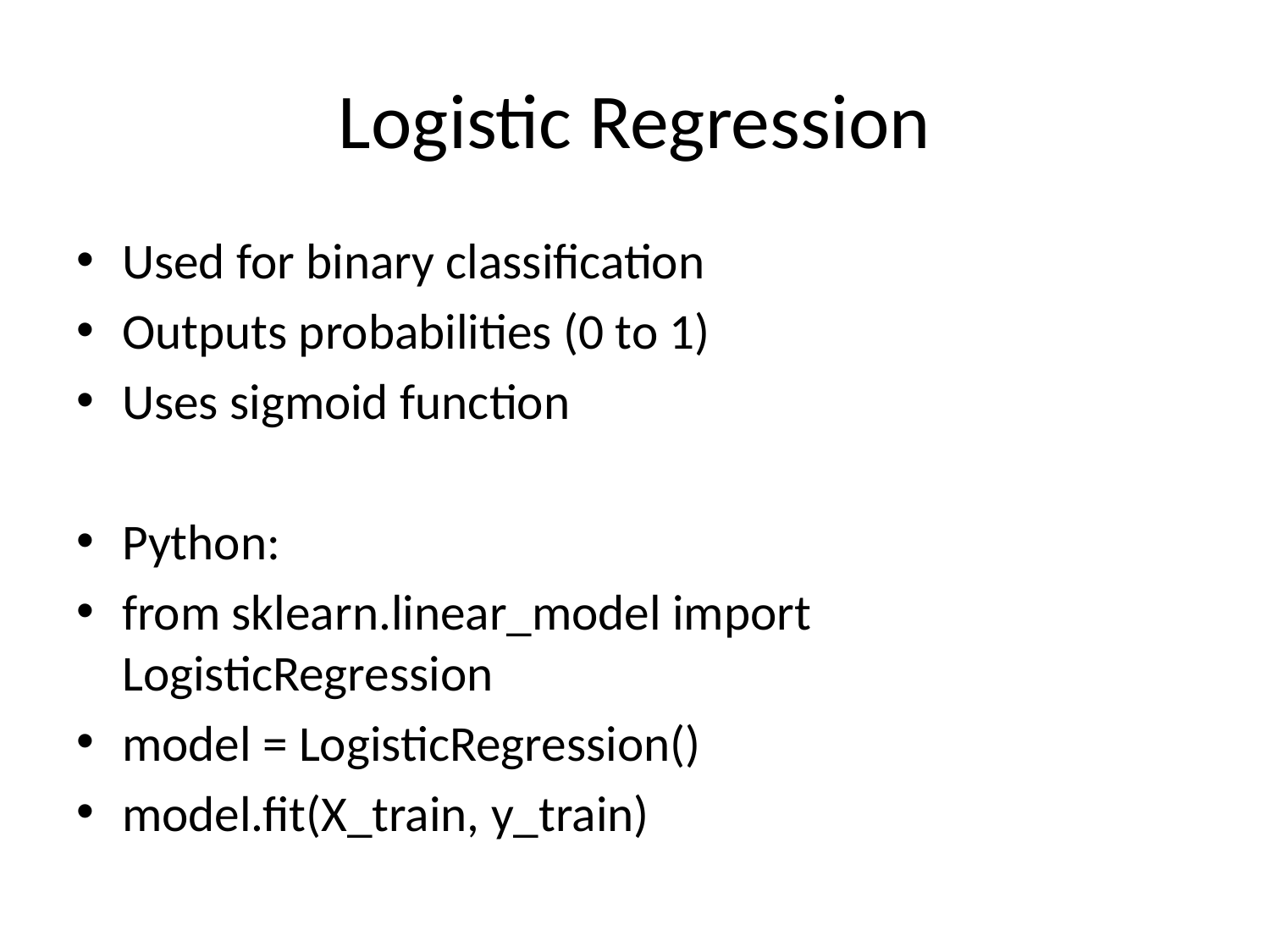

# Logistic Regression
Used for binary classification
Outputs probabilities (0 to 1)
Uses sigmoid function

Python:
from sklearn.linear_model import LogisticRegression
model = LogisticRegression()
model.fit(X_train, y_train)